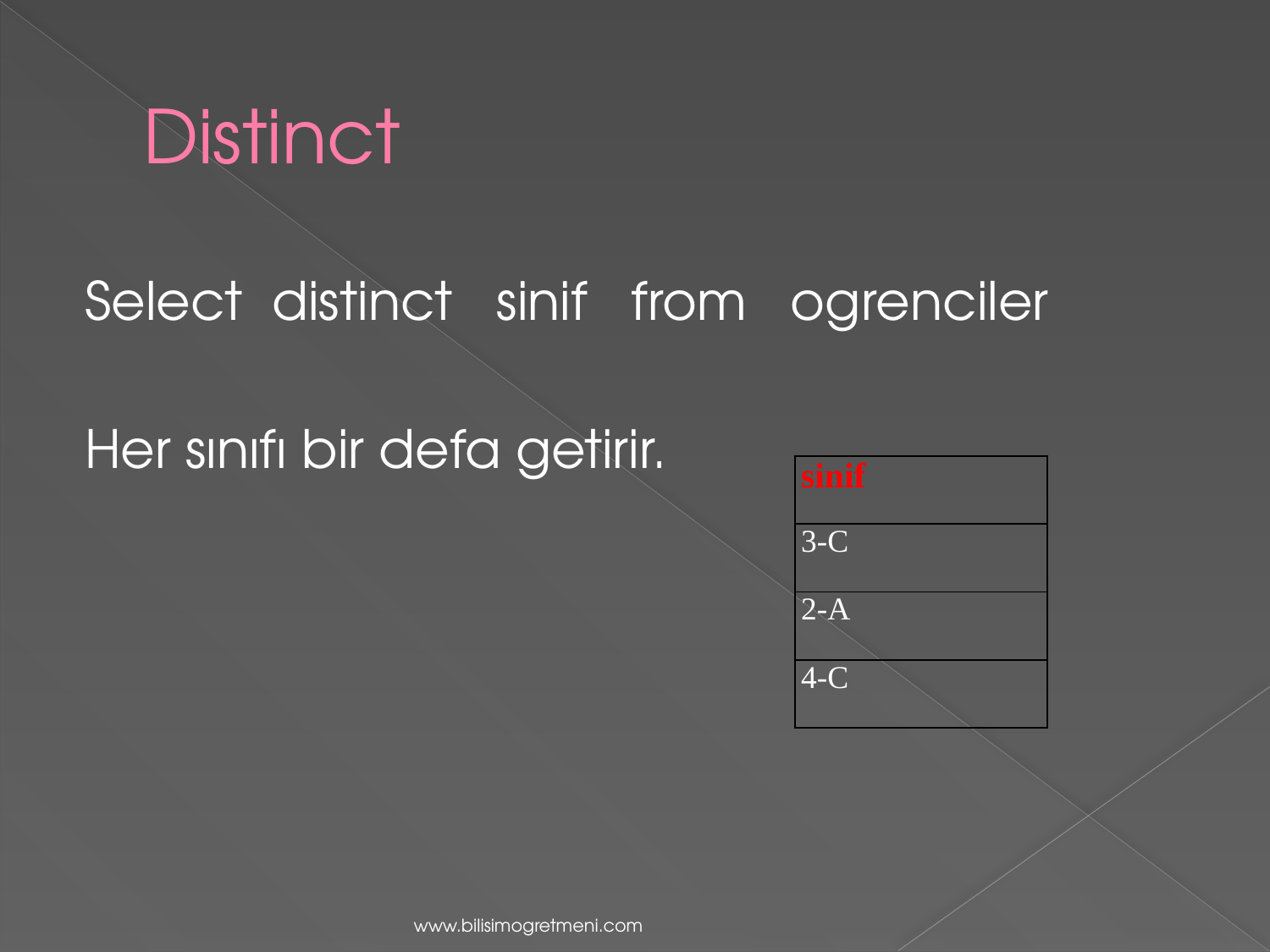

# Distinct
Select  distinct   sinif   from   ogrenciler

Her sınıfı bir defa getirir.
| sinif |
| --- |
| 3-C |
| 2-A |
| 4-C |
www.bilisimogretmeni.com